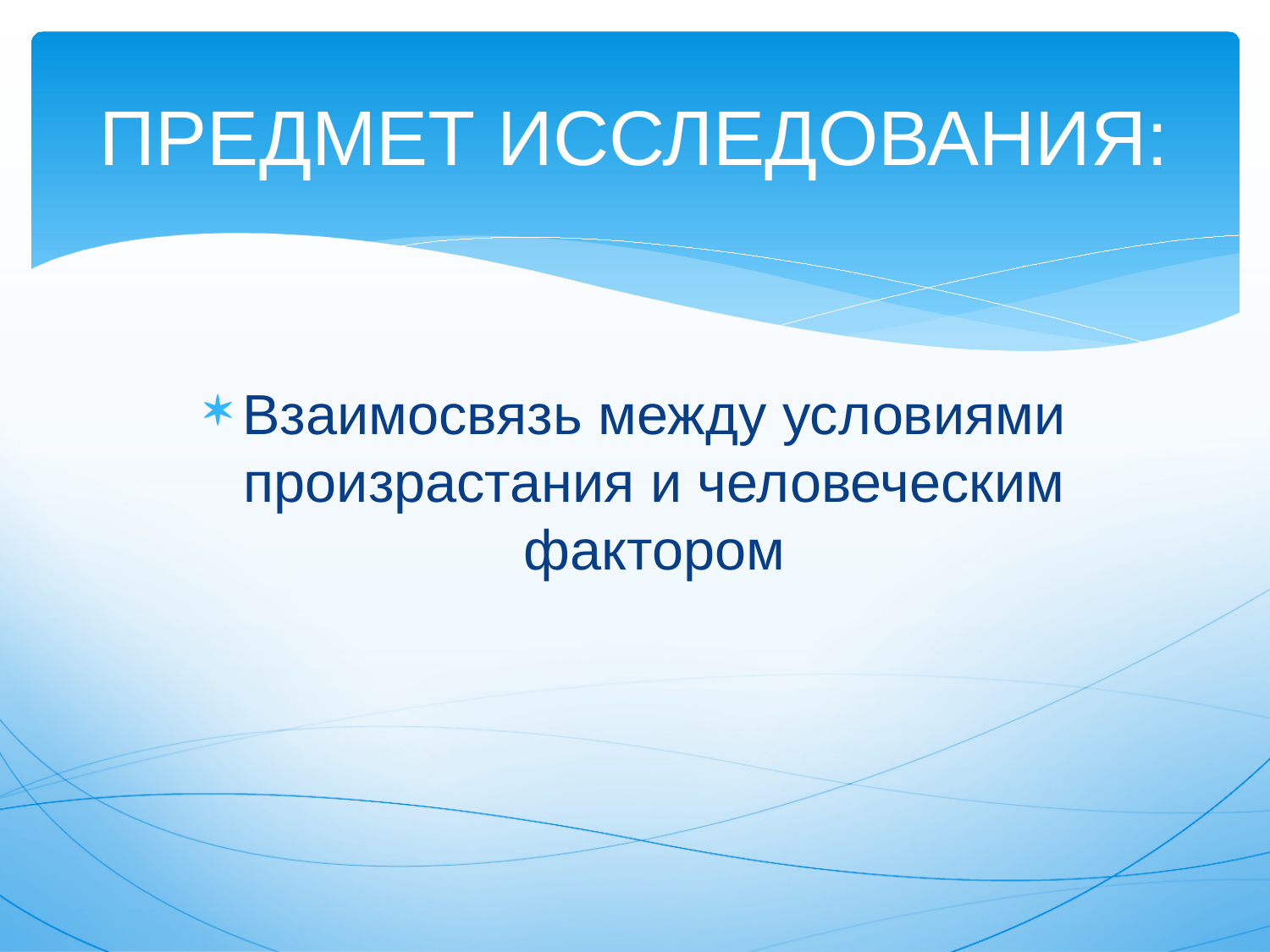

# ПРЕДМЕТ ИССЛЕДОВАНИЯ:
Взаимосвязь между условиями произрастания и человеческим фактором